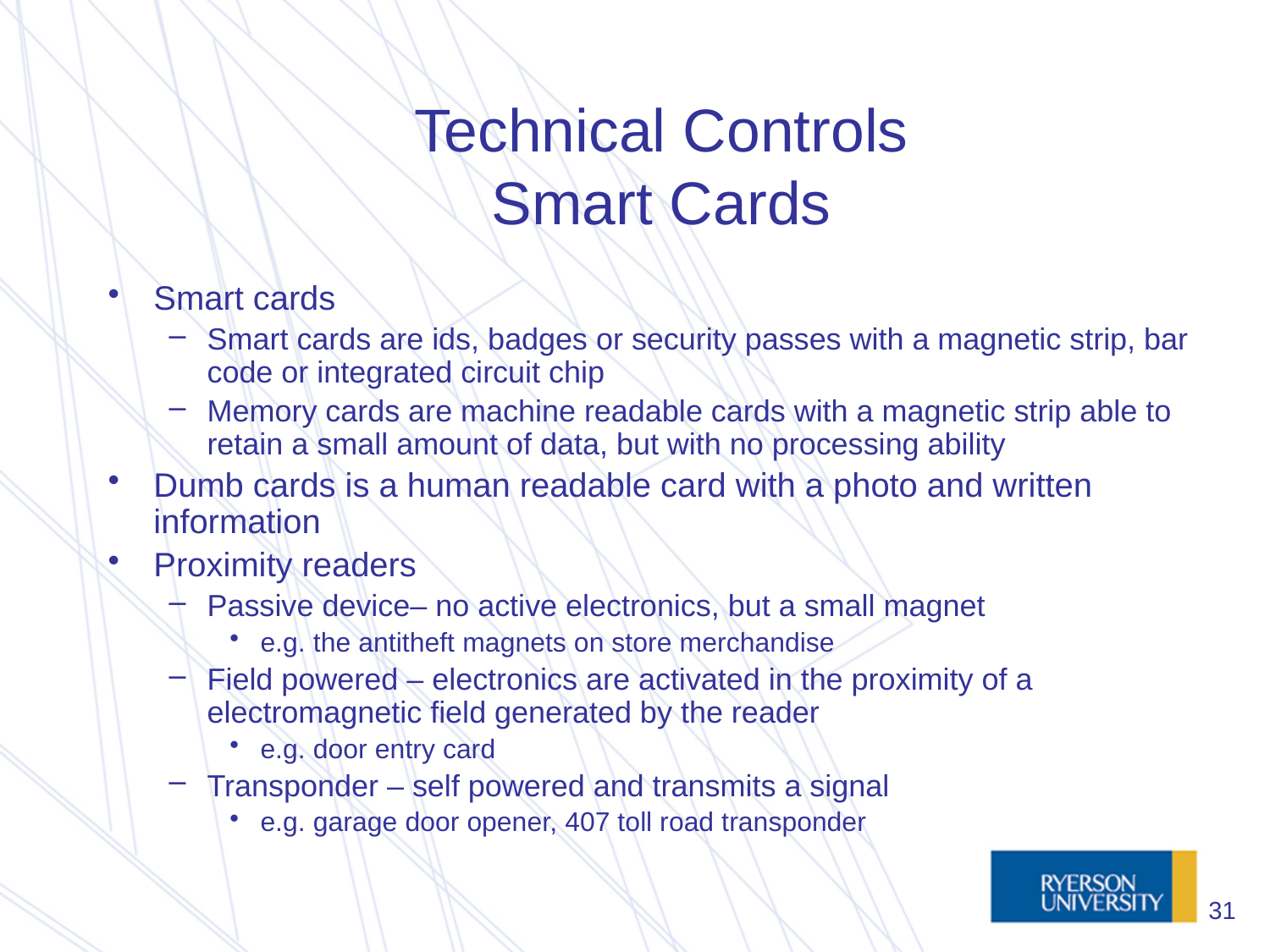

# Technical Controls Smart Cards
Smart cards
Smart cards are ids, badges or security passes with a magnetic strip, bar code or integrated circuit chip
Memory cards are machine readable cards with a magnetic strip able to retain a small amount of data, but with no processing ability
Dumb cards is a human readable card with a photo and written information
Proximity readers
Passive device– no active electronics, but a small magnet
e.g. the antitheft magnets on store merchandise
Field powered – electronics are activated in the proximity of a electromagnetic field generated by the reader
e.g. door entry card
Transponder – self powered and transmits a signal
e.g. garage door opener, 407 toll road transponder

31